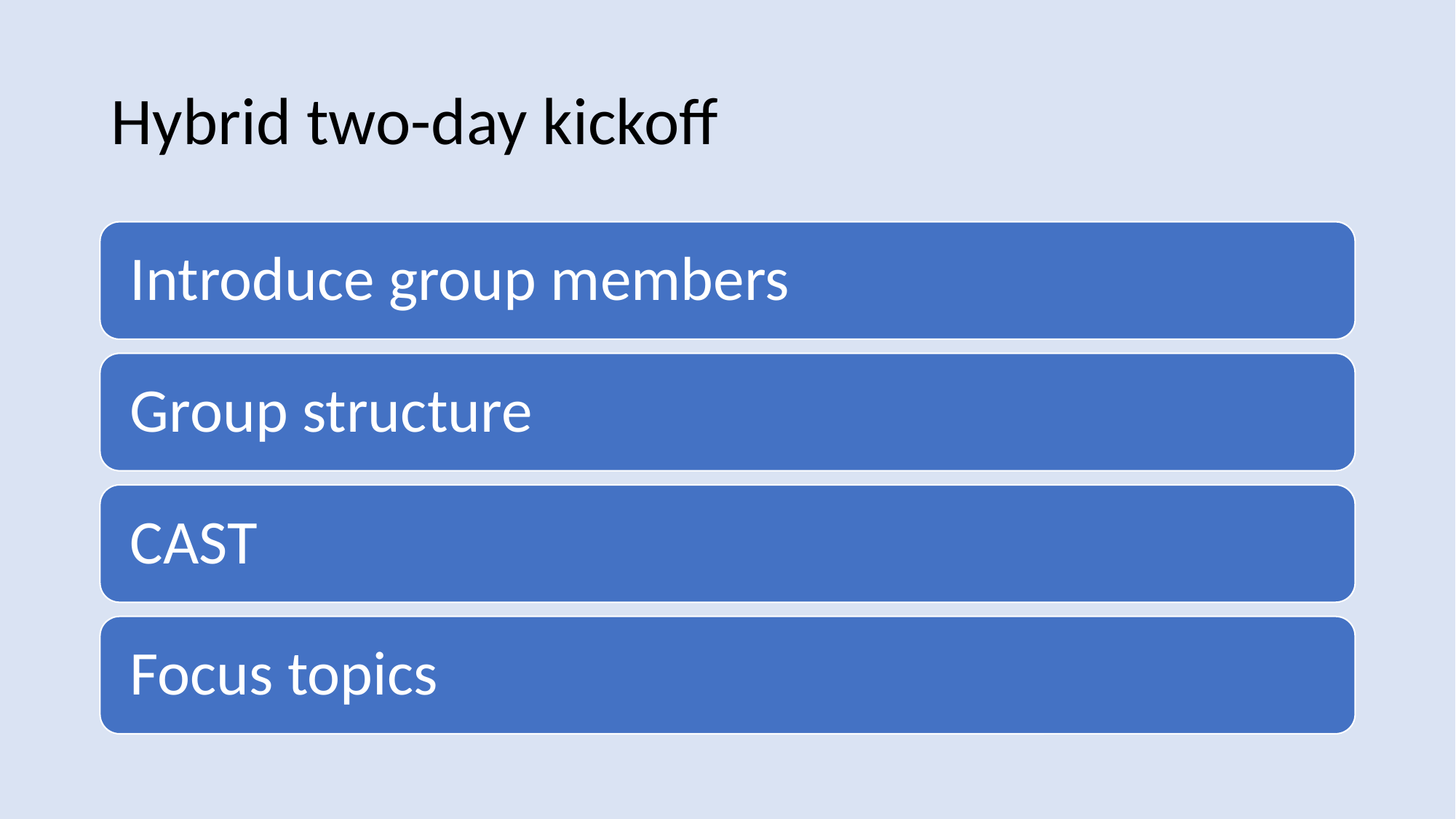

# Hybrid two-day kickoff
Introduce group members
Group structure
CAST
Focus topics